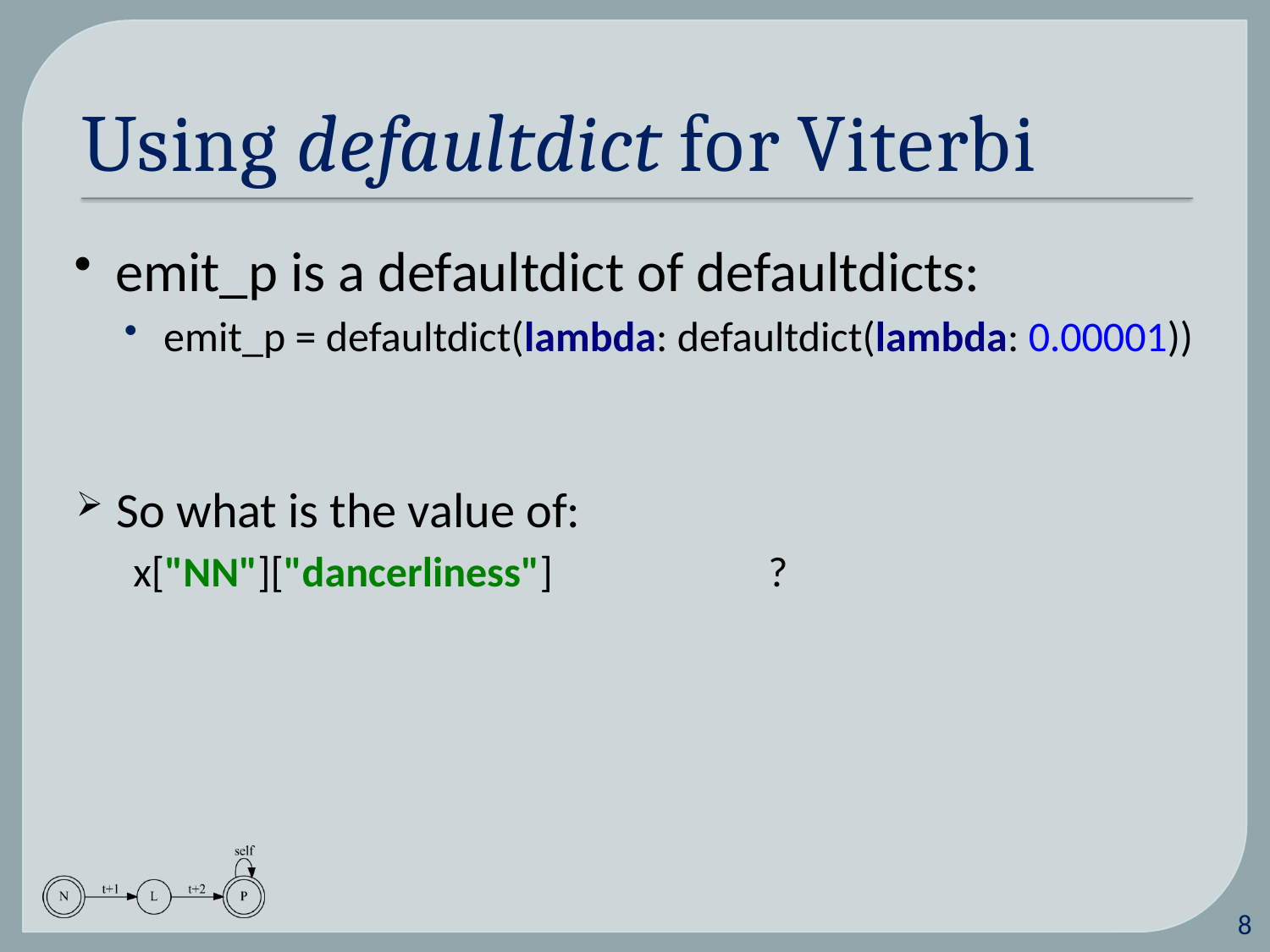

# Using defaultdict for Viterbi
emit_p is a defaultdict of defaultdicts:
emit_p = defaultdict(lambda: defaultdict(lambda: 0.00001))

So what is the value of:
x["NN"]["dancerliness"]		?
8